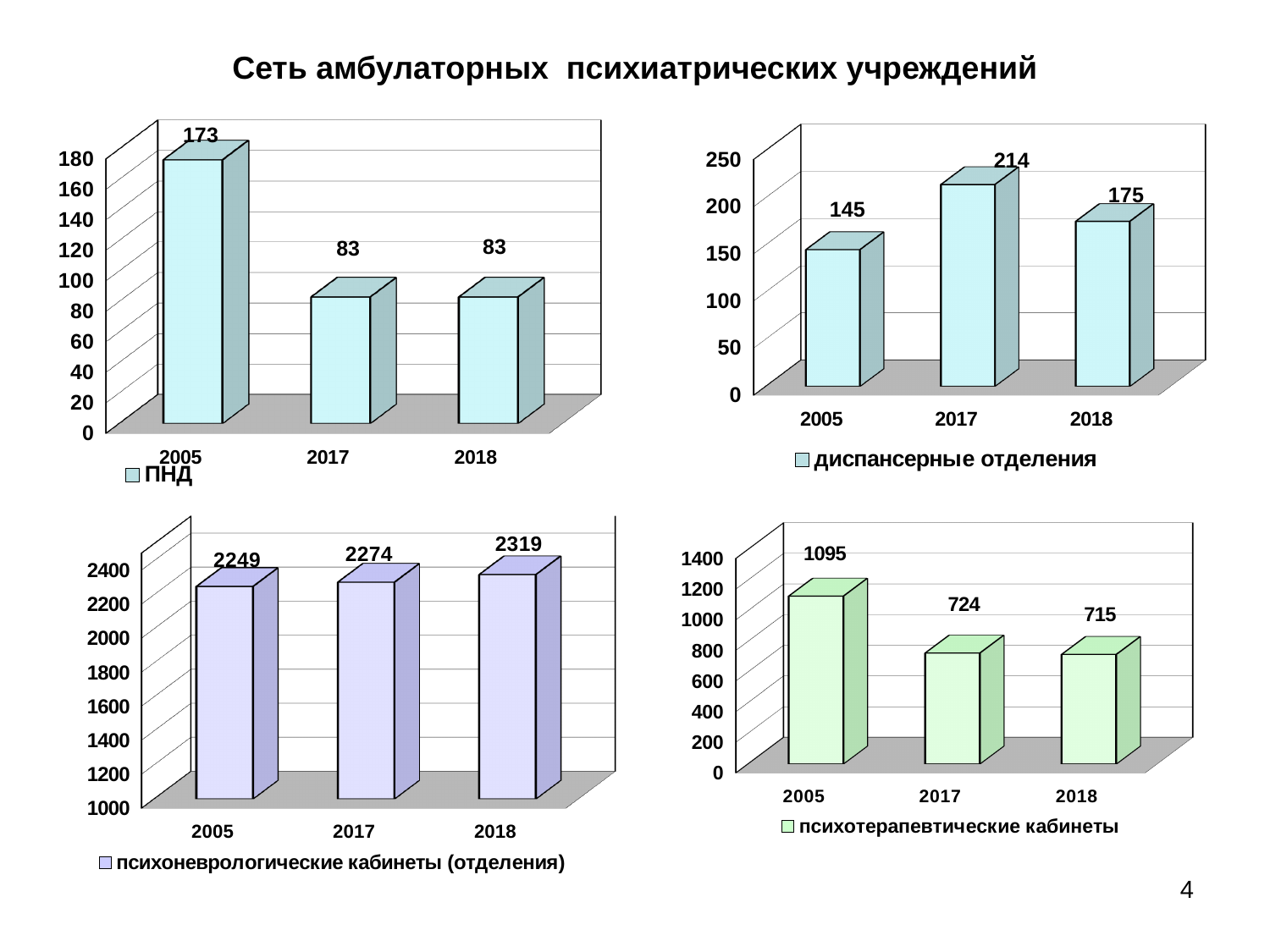

Сеть амбулаторных  психиатрических учреждений

[unsupported chart]

|  |  |
| --- | --- |
|  |  |

[unsupported chart]

[unsupported chart]

[unsupported chart]

4